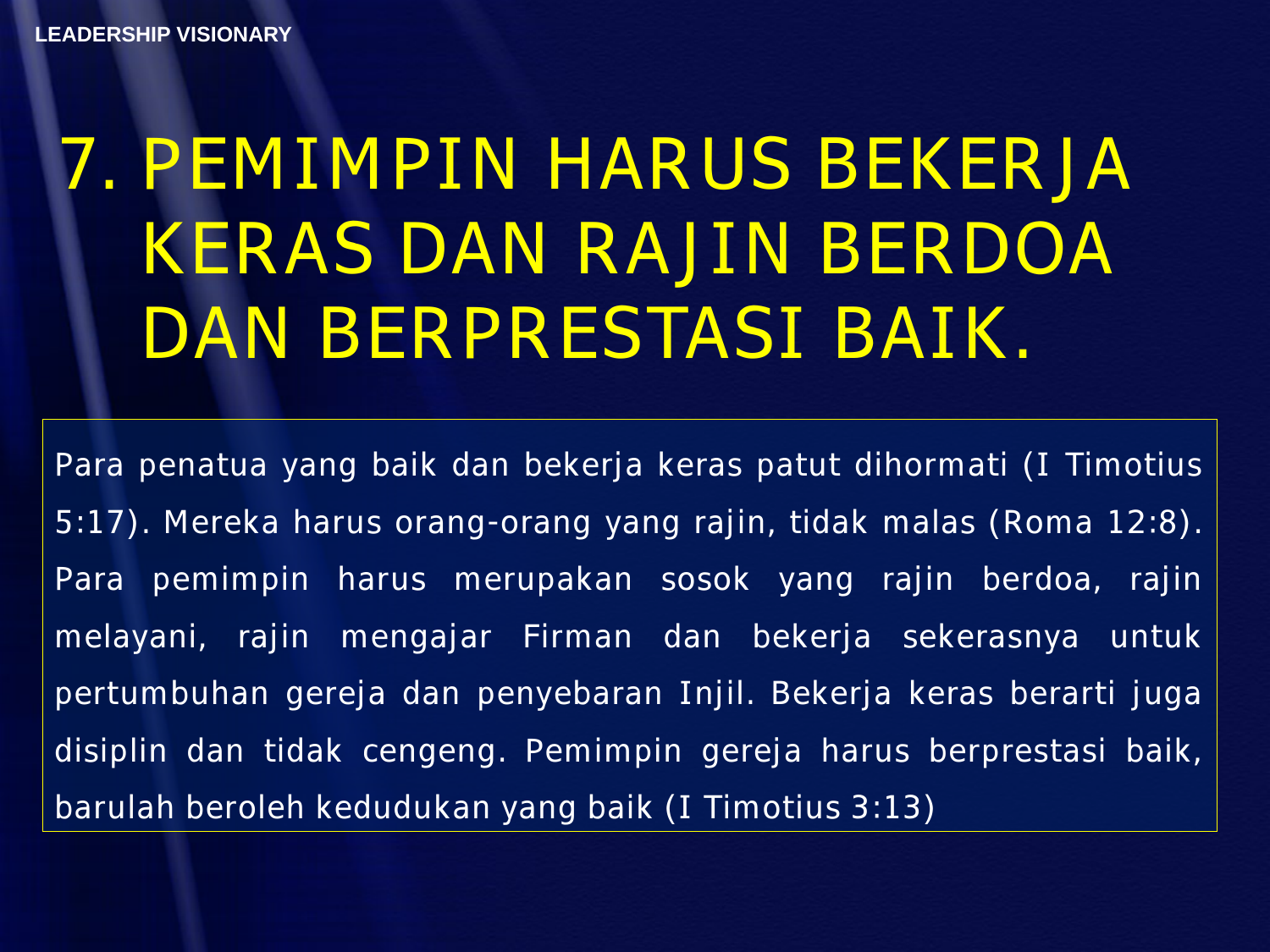

7. PEMIMPIN HARUS BEKERJA
    KERAS DAN RAJIN BERDOA
    DAN BERPRESTASI BAIK.
Para penatua yang baik dan bekerja keras patut dihormati (I Timotius 5:17). Mereka harus orang-orang yang rajin, tidak malas (Roma 12:8). Para pemimpin harus merupakan sosok yang rajin berdoa, rajin melayani, rajin mengajar Firman dan bekerja sekerasnya untuk pertumbuhan gereja dan penyebaran Injil. Bekerja keras berarti juga disiplin dan tidak cengeng. Pemimpin gereja harus berprestasi baik, barulah beroleh kedudukan yang baik (I Timotius 3:13)